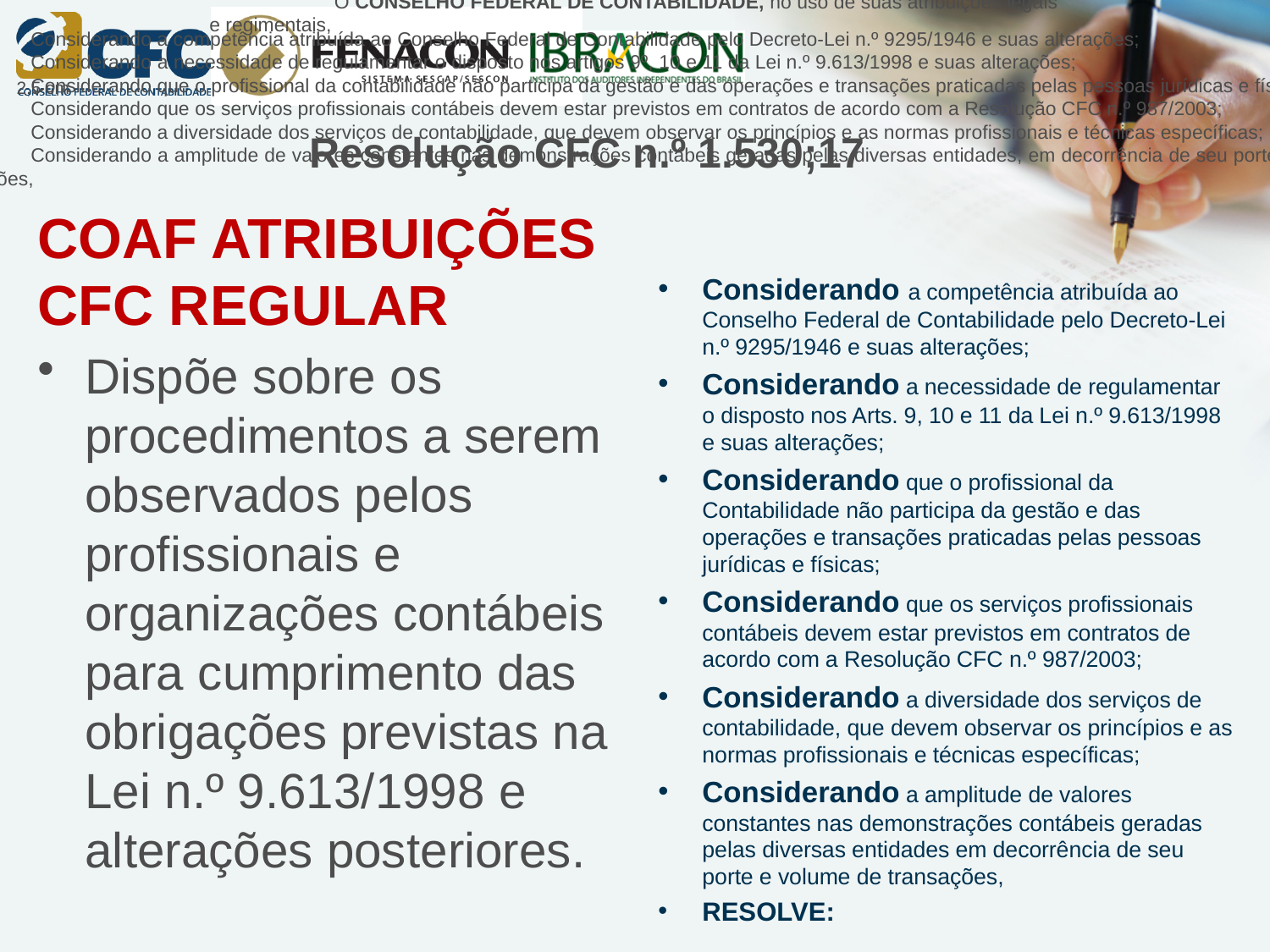

O CONSELHO FEDERAL DE CONTABILIDADE, no uso de suas atribuições legais e regimentais,

Considerando a competência atribuída ao Conselho Federal de Contabilidade pelo Decreto-Lei n.º 9295/1946 e suas alterações;
Considerando a necessidade de regulamentar o disposto nos artigos 9º, 10 e 11 da Lei n.º 9.613/1998 e suas alterações;
Considerando que o profissional da contabilidade não participa da gestão e das operações e transações praticadas pelas pessoas jurídicas e físicas;
Considerando que os serviços profissionais contábeis devem estar previstos em contratos de acordo com a Resolução CFC n.º 987/2003;
Considerando a diversidade dos serviços de contabilidade, que devem observar os princípios e as normas profissionais e técnicas específicas;
Considerando a amplitude de valores constantes nas demonstrações contábeis geradas pelas diversas entidades, em decorrência de seu porte e volume de transações,
2,5 cm
# Resolução CFC n.º 1.530;17
COAF ATRIBUIÇÕES
CFC REGULAR
Considerando a competência atribuída ao Conselho Federal de Contabilidade pelo Decreto-Lei n.º 9295/1946 e suas alterações;
Considerando a necessidade de regulamentar o disposto nos Arts. 9, 10 e 11 da Lei n.º 9.613/1998 e suas alterações;
Considerando que o profissional da Contabilidade não participa da gestão e das operações e transações praticadas pelas pessoas jurídicas e físicas;
Considerando que os serviços profissionais contábeis devem estar previstos em contratos de acordo com a Resolução CFC n.º 987/2003;
Considerando a diversidade dos serviços de contabilidade, que devem observar os princípios e as normas profissionais e técnicas específicas;
Considerando a amplitude de valores constantes nas demonstrações contábeis geradas pelas diversas entidades em decorrência de seu porte e volume de transações,
RESOLVE:
Dispõe sobre os procedimentos a serem observados pelos profissionais e organizações contábeis para cumprimento das obrigações previstas na Lei n.º 9.613/1998 e alterações posteriores.